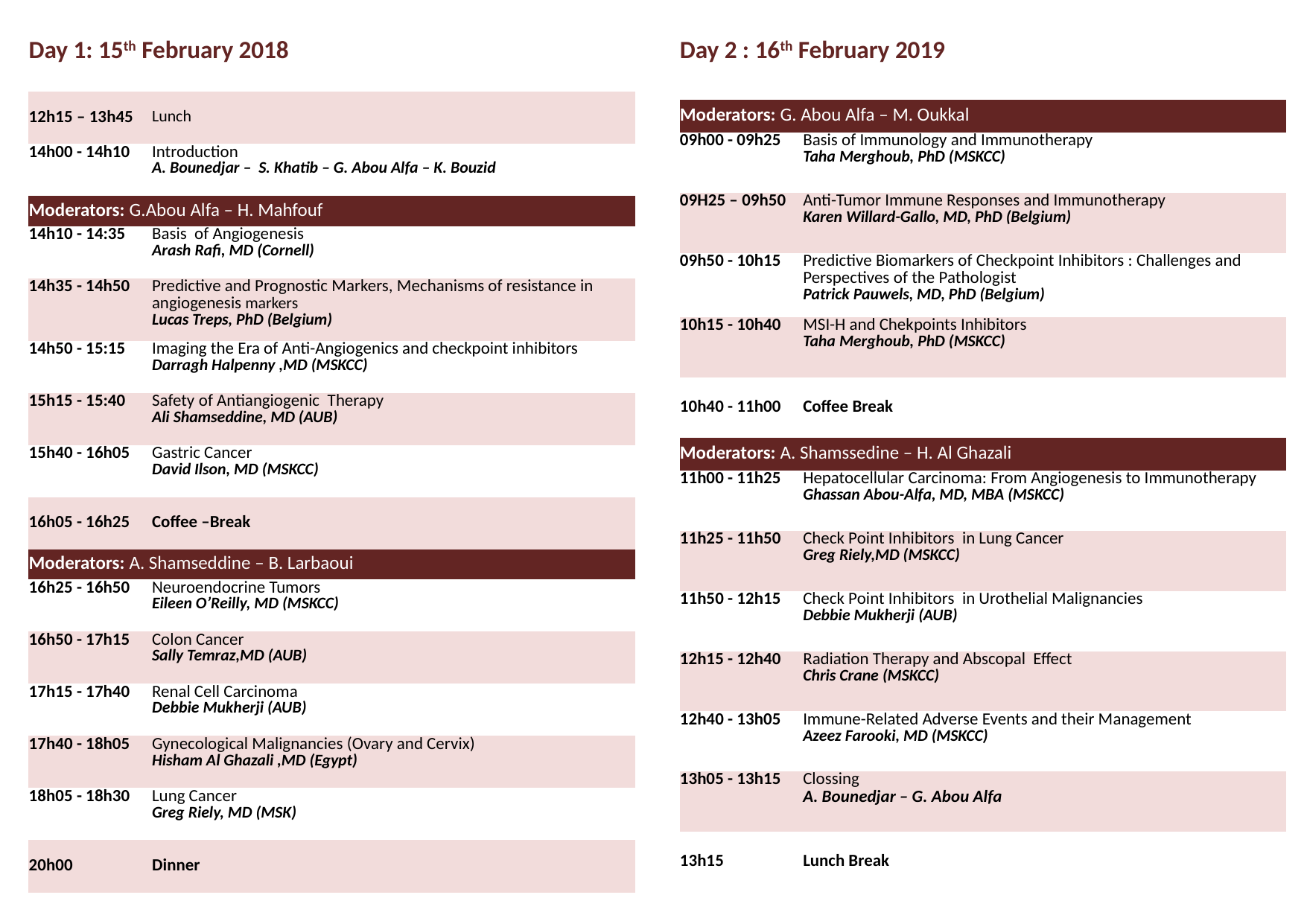

| Day 1: 15th February 2018 |  |  |
| --- | --- | --- |
| 12h15 – 13h45 | Lunch |  |
| 14h00 - 14h10 | Introduction A. Bounedjar – S. Khatib – G. Abou Alfa – K. Bouzid |  |
| Moderators: G.Abou Alfa – H. Mahfouf |  |  |
| 14h10 - 14:35 | Basis of Angiogenesis Arash Rafi, MD (Cornell) |  |
| 14h35 - 14h50 | Predictive and Prognostic Markers, Mechanisms of resistance in angiogenesis markers Lucas Treps, PhD (Belgium) |  |
| 14h50 - 15:15 | Imaging the Era of Anti-Angiogenics and checkpoint inhibitors Darragh Halpenny ,MD (MSKCC) |  |
| 15h15 - 15:40 | Safety of Antiangiogenic Therapy Ali Shamseddine, MD (AUB) |  |
| 15h40 - 16h05 | Gastric Cancer David Ilson, MD (MSKCC) |  |
| 16h05 - 16h25 | Coffee –Break |  |
| Moderators: A. Shamseddine – B. Larbaoui |  |  |
| 16h25 - 16h50 | Neuroendocrine Tumors Eileen O’Reilly, MD (MSKCC) |  |
| 16h50 - 17h15 | Colon Cancer Sally Temraz,MD (AUB) |  |
| 17h15 - 17h40 | Renal Cell Carcinoma Debbie Mukherji (AUB) |  |
| 17h40 - 18h05 | Gynecological Malignancies (Ovary and Cervix) Hisham Al Ghazali ,MD (Egypt) |  |
| 18h05 - 18h30 | Lung Cancer Greg Riely, MD (MSK) |  |
| 20h00 | Dinner |  |
| Day 2 : 16th February 2019 |  |  |
| --- | --- | --- |
| Moderators: G. Abou Alfa – M. Oukkal |  |  |
| 09h00 - 09h25 | Basis of Immunology and Immunotherapy Taha Merghoub, PhD (MSKCC) |  |
| 09H25 – 09h50 | Anti-Tumor Immune Responses and Immunotherapy Karen Willard-Gallo, MD, PhD (Belgium) |  |
| 09h50 - 10h15 | Predictive Biomarkers of Checkpoint Inhibitors : Challenges and Perspectives of the Pathologist Patrick Pauwels, MD, PhD (Belgium) |  |
| 10h15 - 10h40 | MSI-H and Chekpoints Inhibitors Taha Merghoub, PhD (MSKCC) |  |
| 10h40 - 11h00 | Coffee Break |  |
| Moderators: A. Shamssedine – H. Al Ghazali |  |  |
| 11h00 - 11h25 | Hepatocellular Carcinoma: From Angiogenesis to Immunotherapy Ghassan Abou-Alfa, MD, MBA (MSKCC) |  |
| 11h25 - 11h50 | Check Point Inhibitors in Lung Cancer Greg Riely,MD (MSKCC) |  |
| 11h50 - 12h15 | Check Point Inhibitors in Urothelial Malignancies Debbie Mukherji (AUB) |  |
| 12h15 - 12h40 | Radiation Therapy and Abscopal Effect Chris Crane (MSKCC) |  |
| 12h40 - 13h05 | Immune-Related Adverse Events and their Management Azeez Farooki, MD (MSKCC) |  |
| 13h05 - 13h15 | Clossing A. Bounedjar – G. Abou Alfa |  |
| 13h15 | Lunch Break |  |